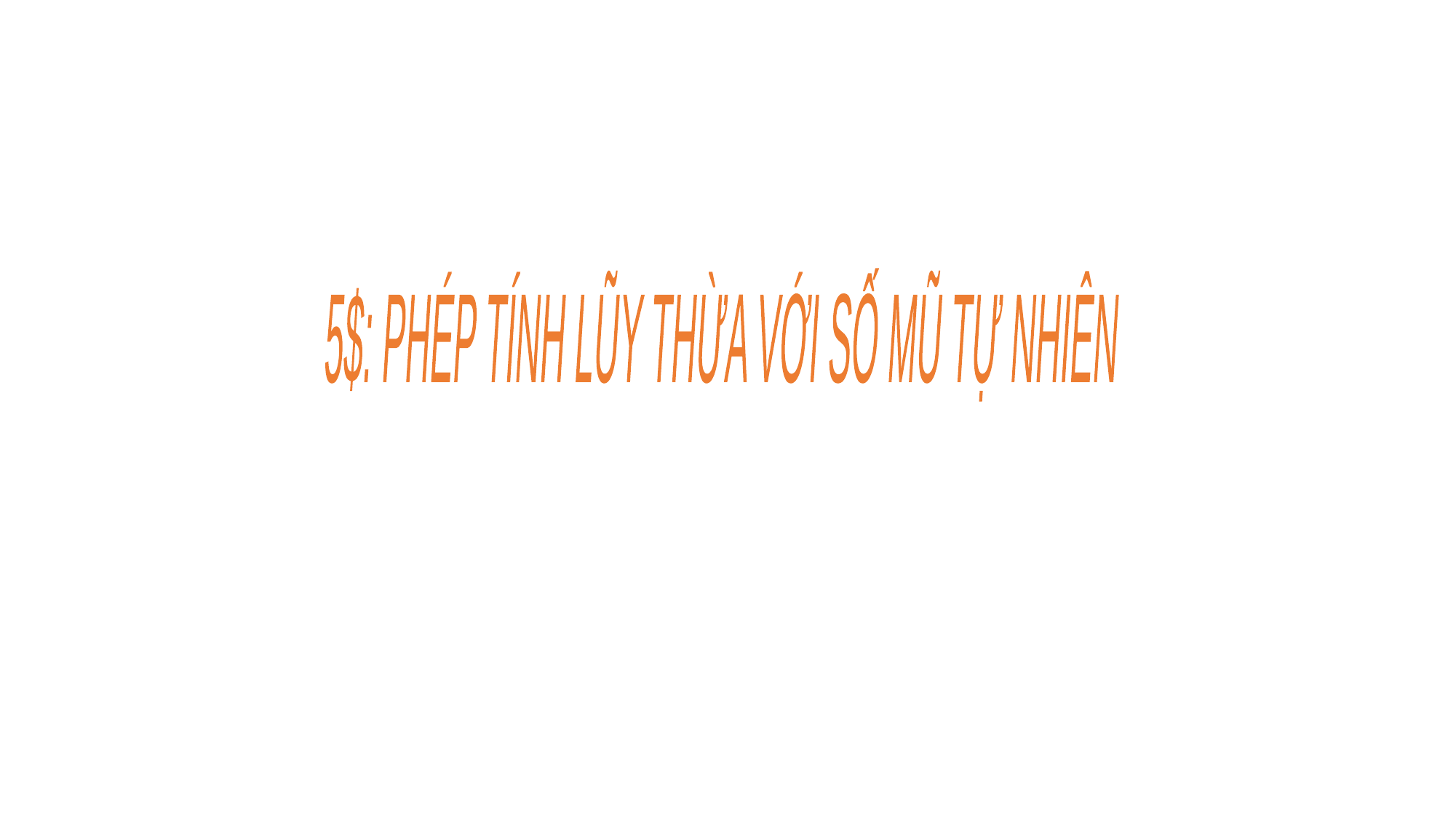

5$: PHÉP TÍNH LŨY THỪA VỚI SỐ MŨ TỰ NHIÊN